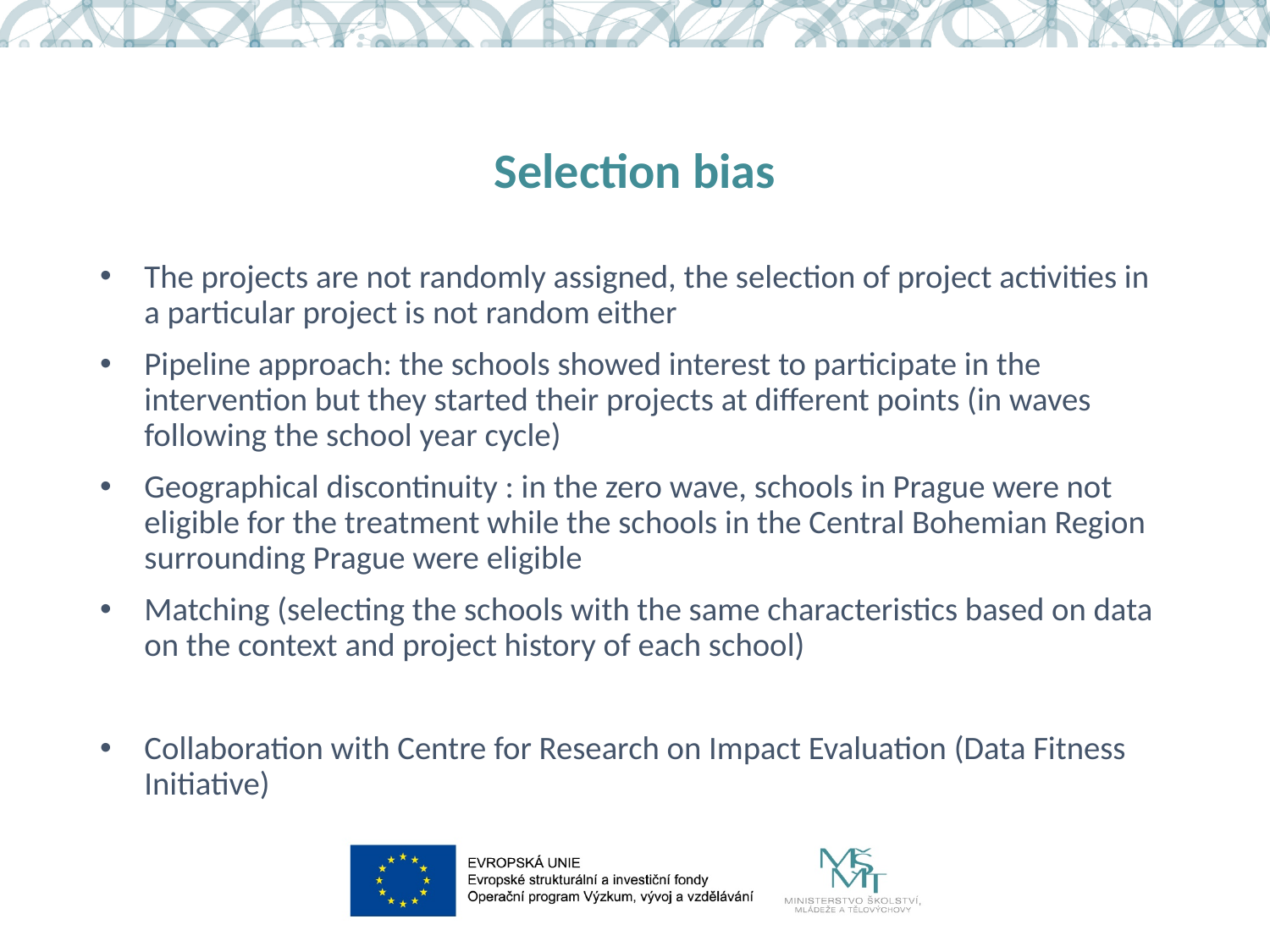

# Selection bias
The projects are not randomly assigned, the selection of project activities in a particular project is not random either
Pipeline approach: the schools showed interest to participate in the intervention but they started their projects at different points (in waves following the school year cycle)
Geographical discontinuity : in the zero wave, schools in Prague were not eligible for the treatment while the schools in the Central Bohemian Region surrounding Prague were eligible
Matching (selecting the schools with the same characteristics based on data on the context and project history of each school)

Collaboration with Centre for Research on Impact Evaluation (Data Fitness Initiative)